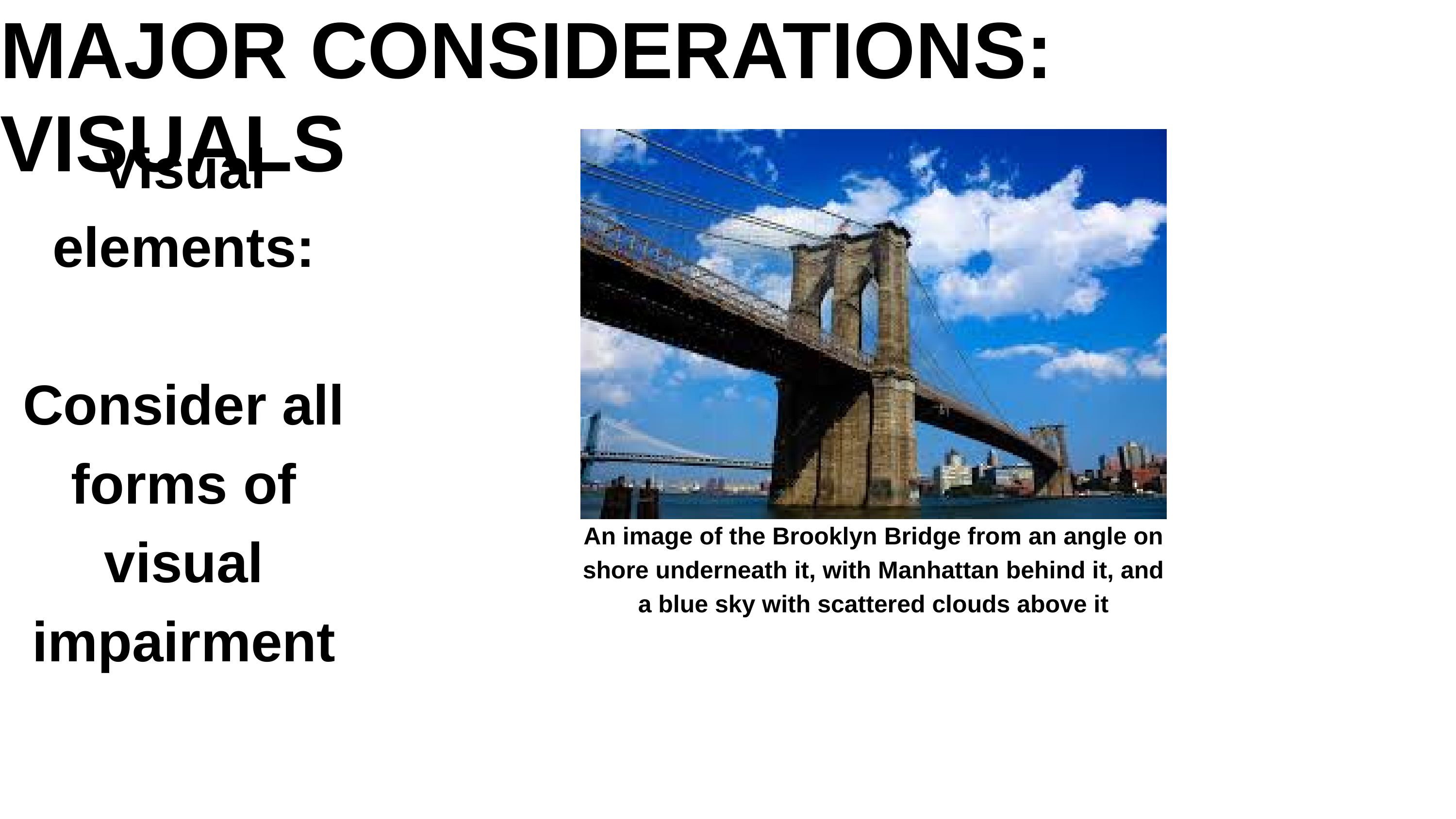

MAJOR CONSIDERATIONS: VISUALS
Visual elements:

Consider all forms of visual impairment

An image of the Brooklyn Bridge from an angle on shore underneath it, with Manhattan behind it, and a blue sky with scattered clouds above it